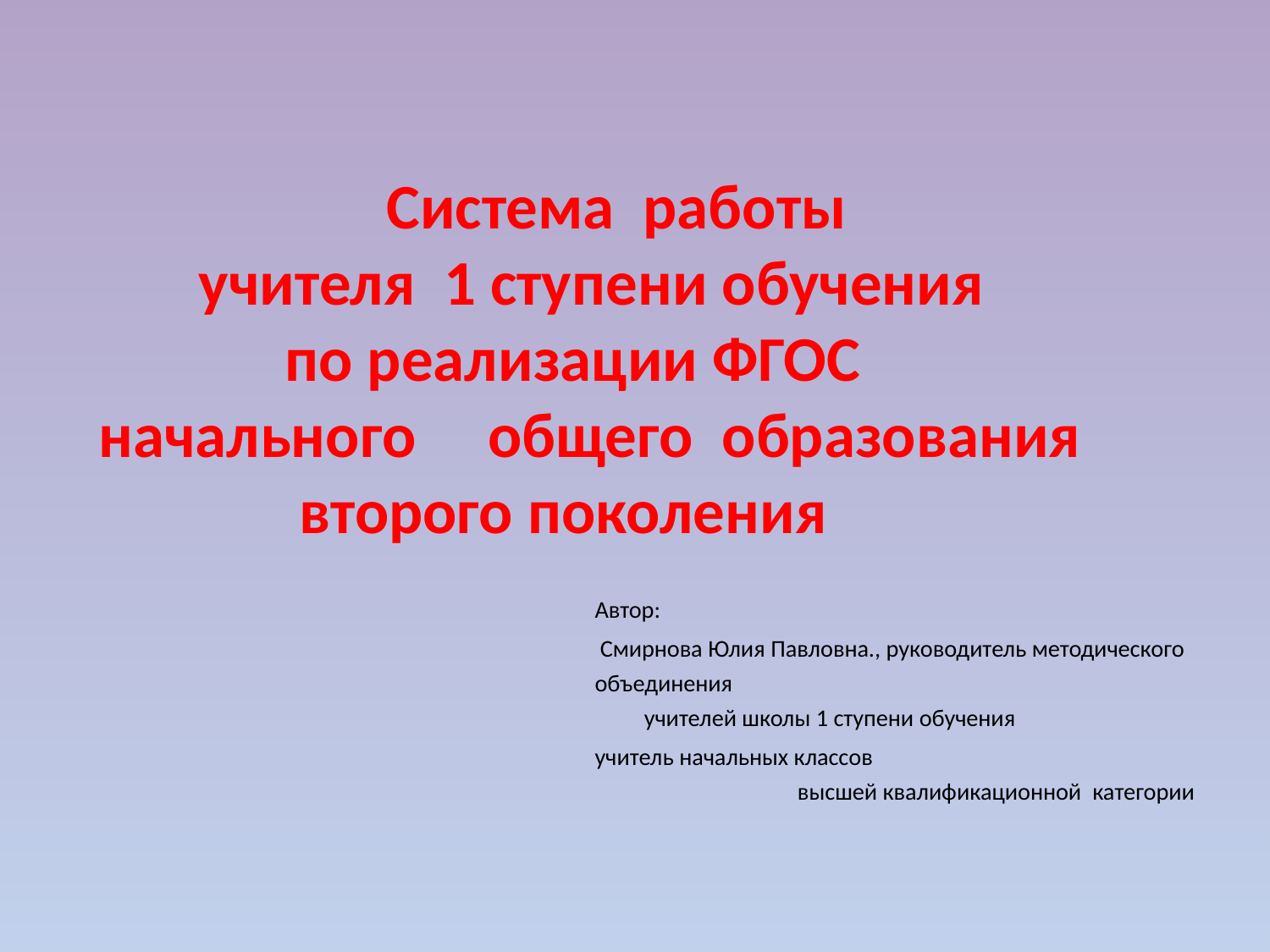

# Система  работы учителя  1 ступени обучения по реализации ФГОС начального     общего  образования второго поколения
Автор:
 Смирнова Юлия Павловна., руководитель методического объединения                                                                                               учителей школы 1 ступени обучения
учитель начальных классов                                                                                                  высшей квалификационной  категории